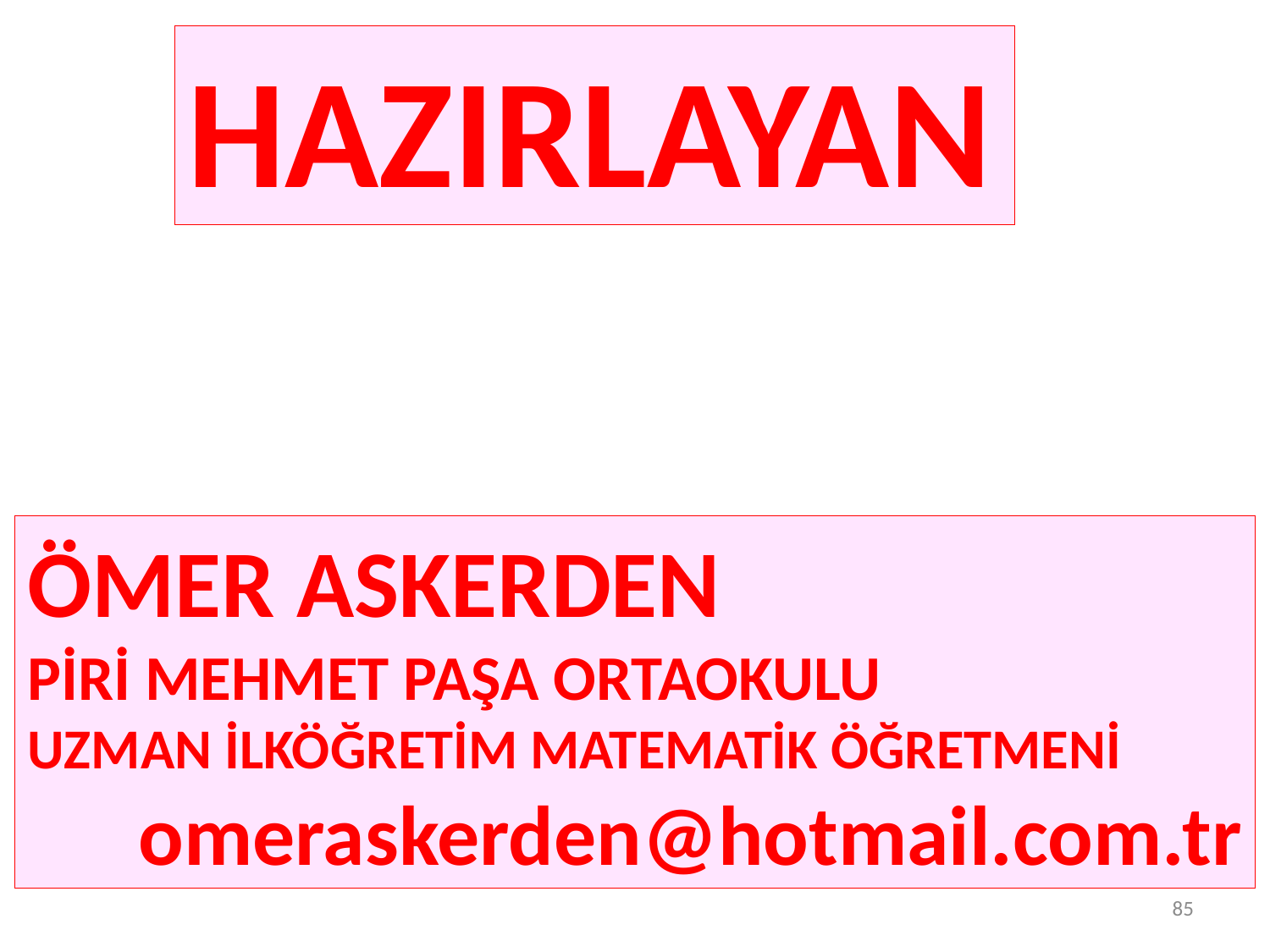

HAZIRLAYAN
ÖMER ASKERDEN
PİRİ MEHMET PAŞA ORTAOKULU
UZMAN İLKÖĞRETİM MATEMATİK ÖĞRETMENİ
omeraskerden@hotmail.com.tr
85